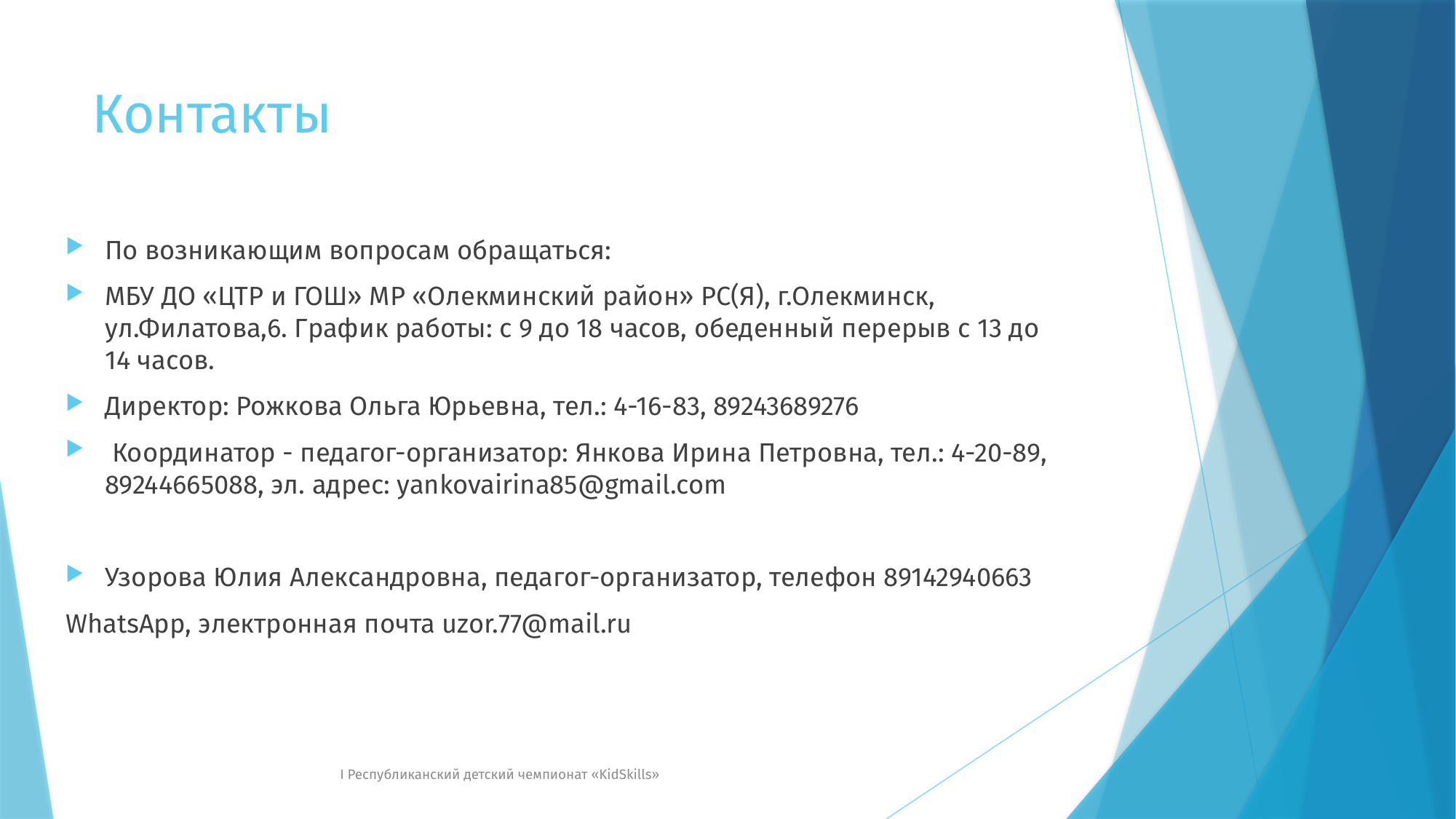

# Контакты

По возникающим вопросам обращаться:
МБУ ДО «ЦТР и ГОШ» МР «Олекминский район» РС(Я), г.Олекминск, ул.Филатова,6. График работы: с 9 до 18 часов, обеденный перерыв с 13 до 14 часов.
Директор: Рожкова Ольга Юрьевна, тел.: 4-16-83, 89243689276
 Координатор - педагог-организатор: Янкова Ирина Петровна, тел.: 4-20-89, 89244665088, эл. адрес: yankovairina85@gmail.com

Узорова Юлия Александровна, педагог-организатор, телефон 89142940663
WhatsApp, электронная почта uzor.77@mail.ru

I Республиканский детский чемпионат «KidSkills»